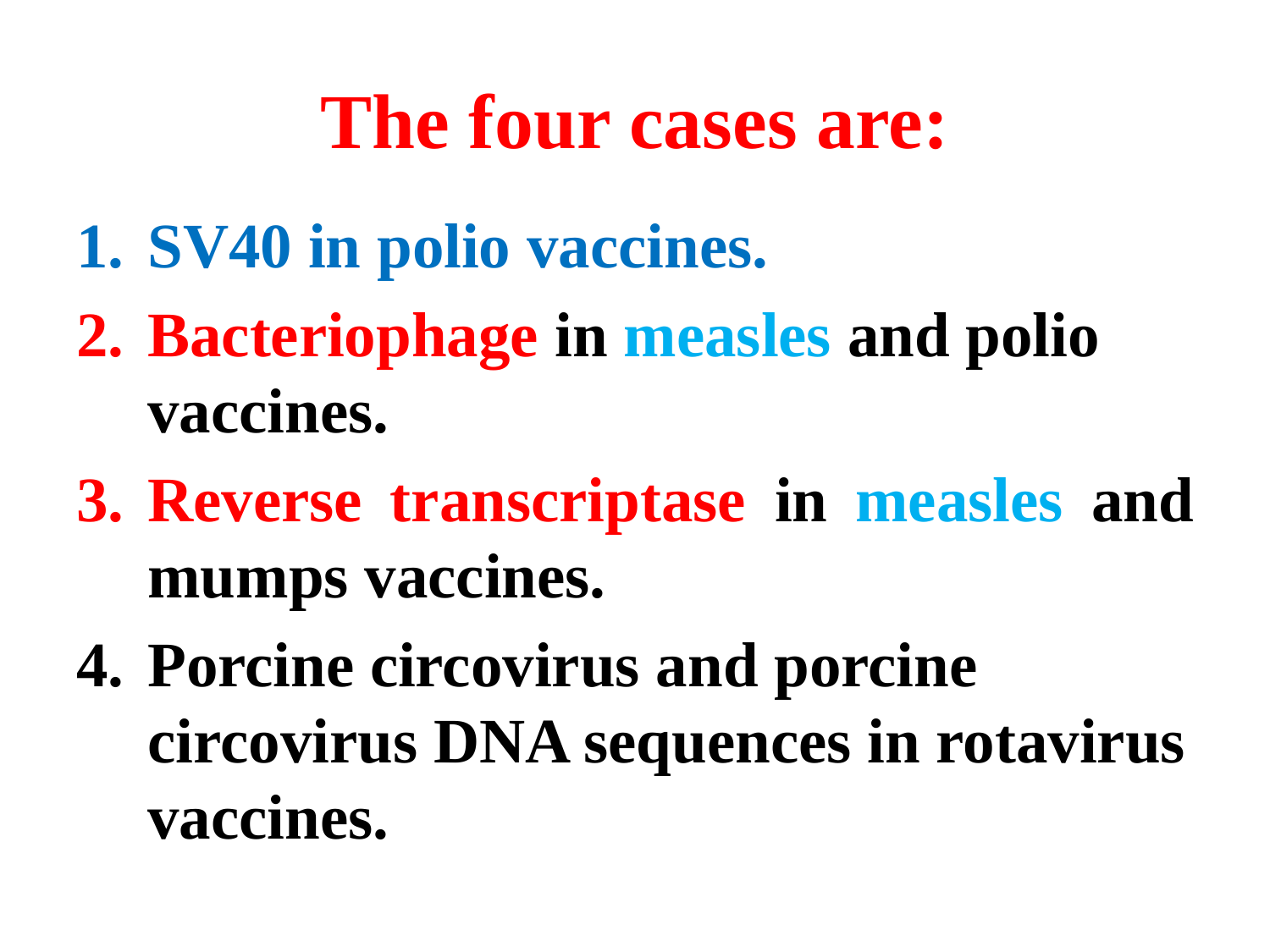

# The four cases are:
SV40 in polio vaccines.
Bacteriophage in measles and polio vaccines.
Reverse transcriptase in measles and mumps vaccines.
Porcine circovirus and porcine circovirus DNA sequences in rotavirus vaccines.